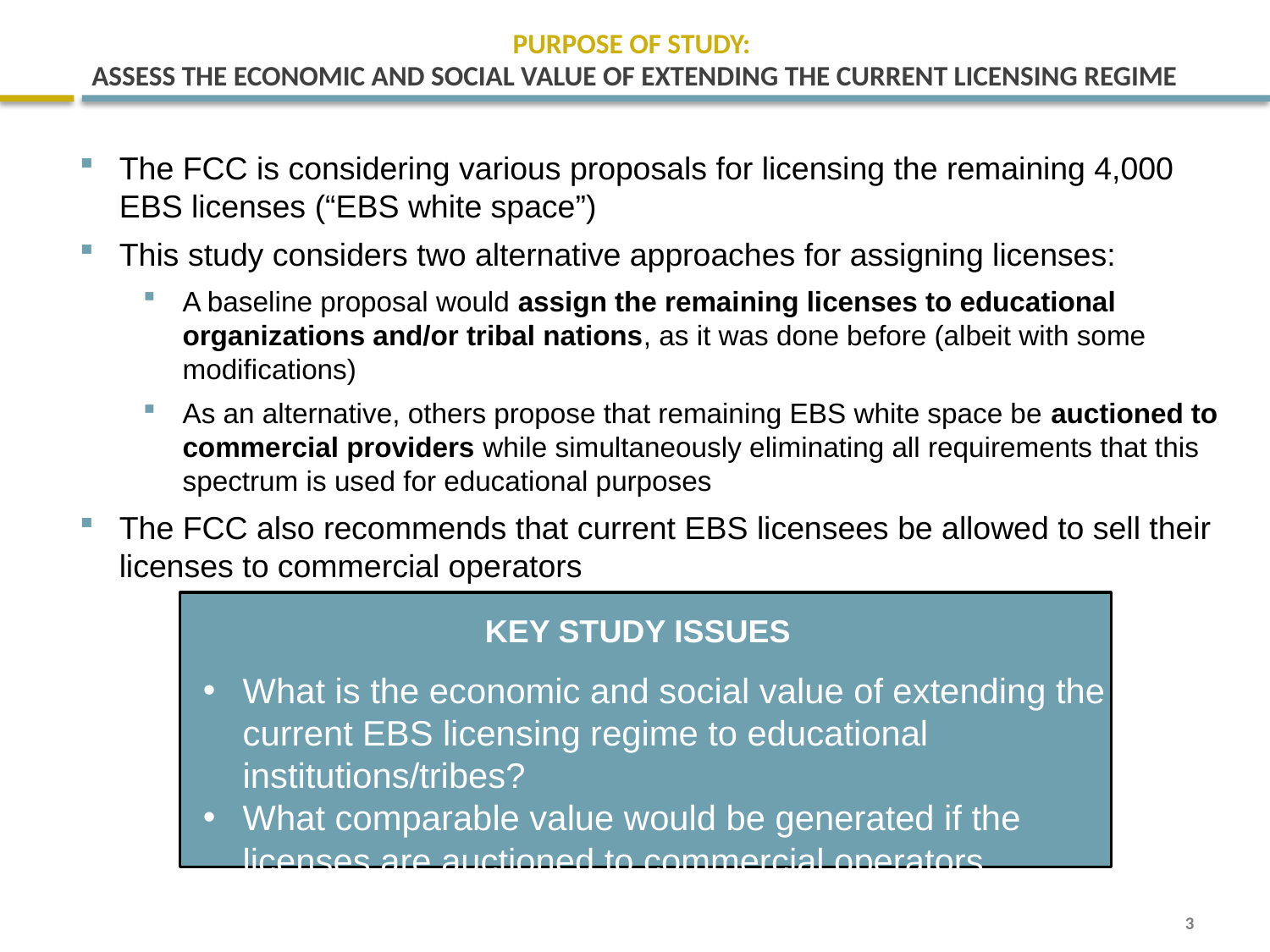

# PURPOSE OF STUDY: ASSESS THE ECONOMIC AND SOCIAL VALUE OF EXTENDING THE CURRENT LICENSING REGIME
The FCC is considering various proposals for licensing the remaining 4,000 EBS licenses (“EBS white space”)
This study considers two alternative approaches for assigning licenses:
A baseline proposal would assign the remaining licenses to educational organizations and/or tribal nations, as it was done before (albeit with some modifications)
As an alternative, others propose that remaining EBS white space be auctioned to commercial providers while simultaneously eliminating all requirements that this spectrum is used for educational purposes
The FCC also recommends that current EBS licensees be allowed to sell their licenses to commercial operators

KEY STUDY ISSUES
What is the economic and social value of extending the current EBS licensing regime to educational institutions/tribes?
What comparable value would be generated if the licenses are auctioned to commercial operators instead?